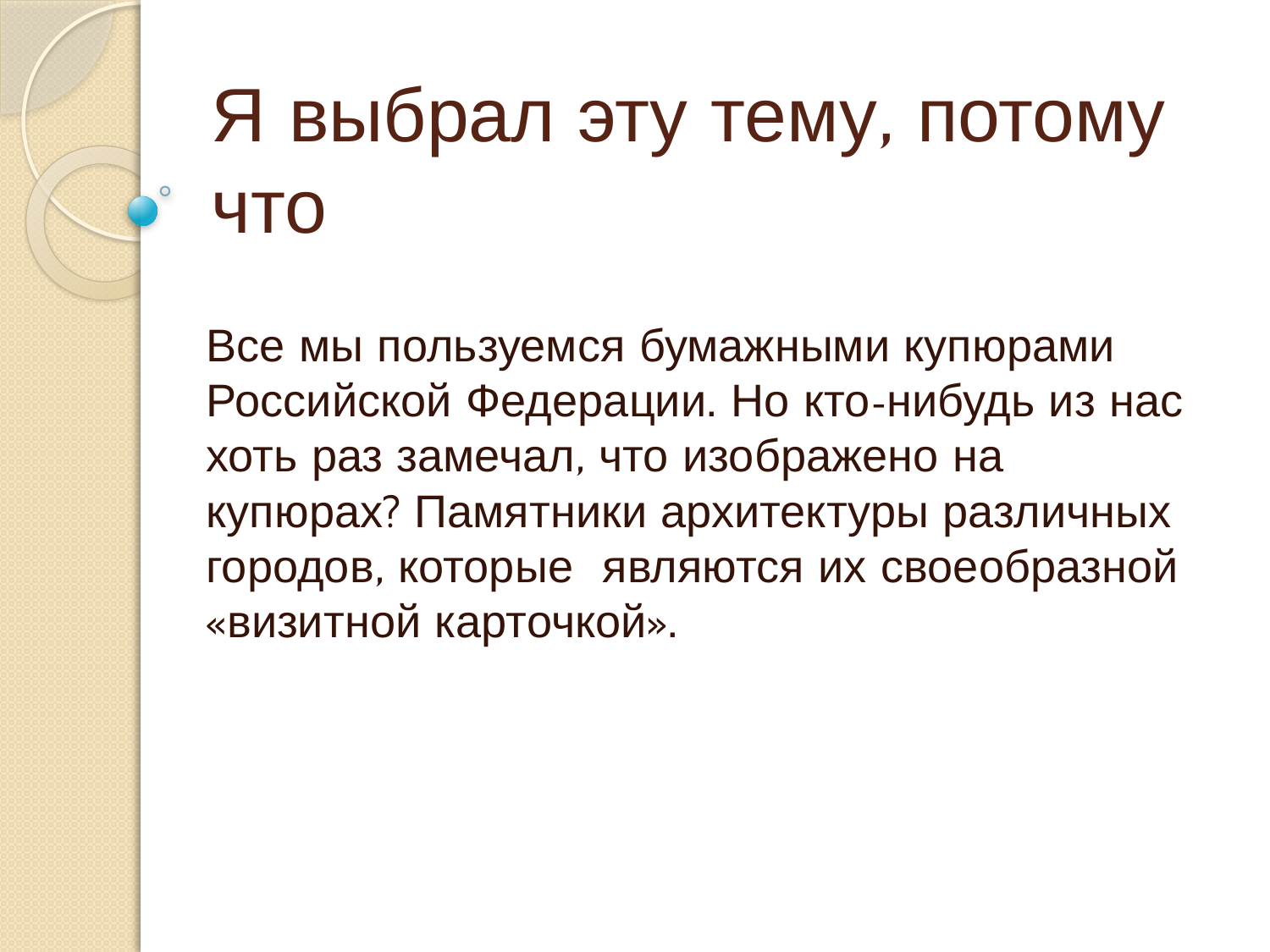

# Я выбрал эту тему, потому что
Все мы пользуемся бумажными купюрами Российской Федерации. Но кто-нибудь из нас хоть раз замечал, что изображено на купюрах? Памятники архитектуры различных городов, которые  являются их своеобразной «визитной карточкой».